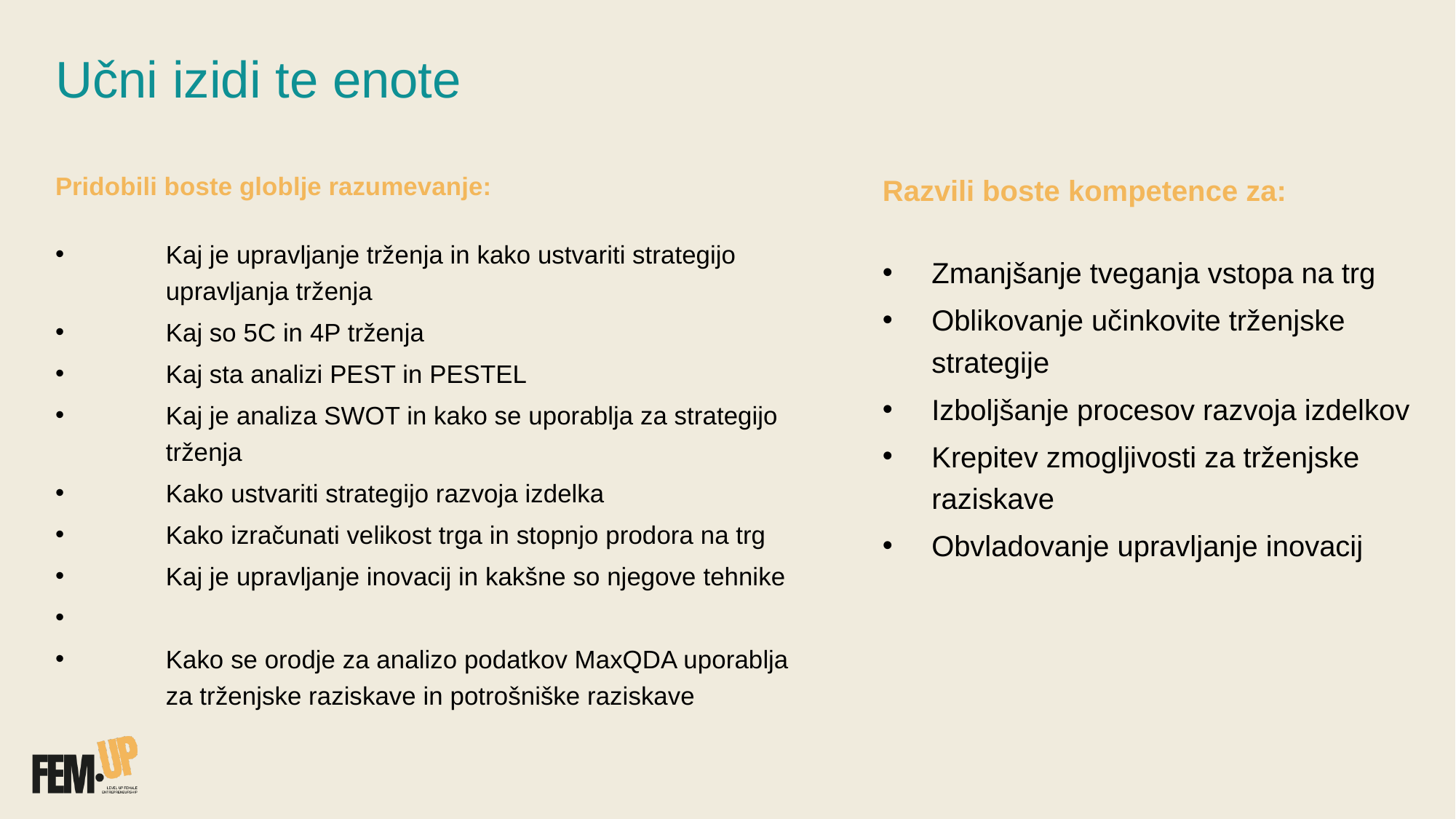

# Učni izidi te enote
Razvili boste kompetence za:

Zmanjšanje tveganja vstopa na trg
Oblikovanje učinkovite trženjske strategije
Izboljšanje procesov razvoja izdelkov
Krepitev zmogljivosti za trženjske raziskave
Obvladovanje upravljanje inovacij​
Pridobili boste globlje razumevanje:

Kaj je upravljanje trženja in kako ustvariti strategijo upravljanja trženja
Kaj so 5C in 4P trženja
Kaj sta analizi PEST in PESTEL
Kaj je analiza SWOT in kako se uporablja za strategijo trženja
Kako ustvariti strategijo razvoja izdelka
Kako izračunati velikost trga in stopnjo prodora na trg
Kaj je upravljanje inovacij in kakšne so njegove tehnike

Kako se orodje za analizo podatkov MaxQDA uporablja za trženjske raziskave in potrošniške raziskave